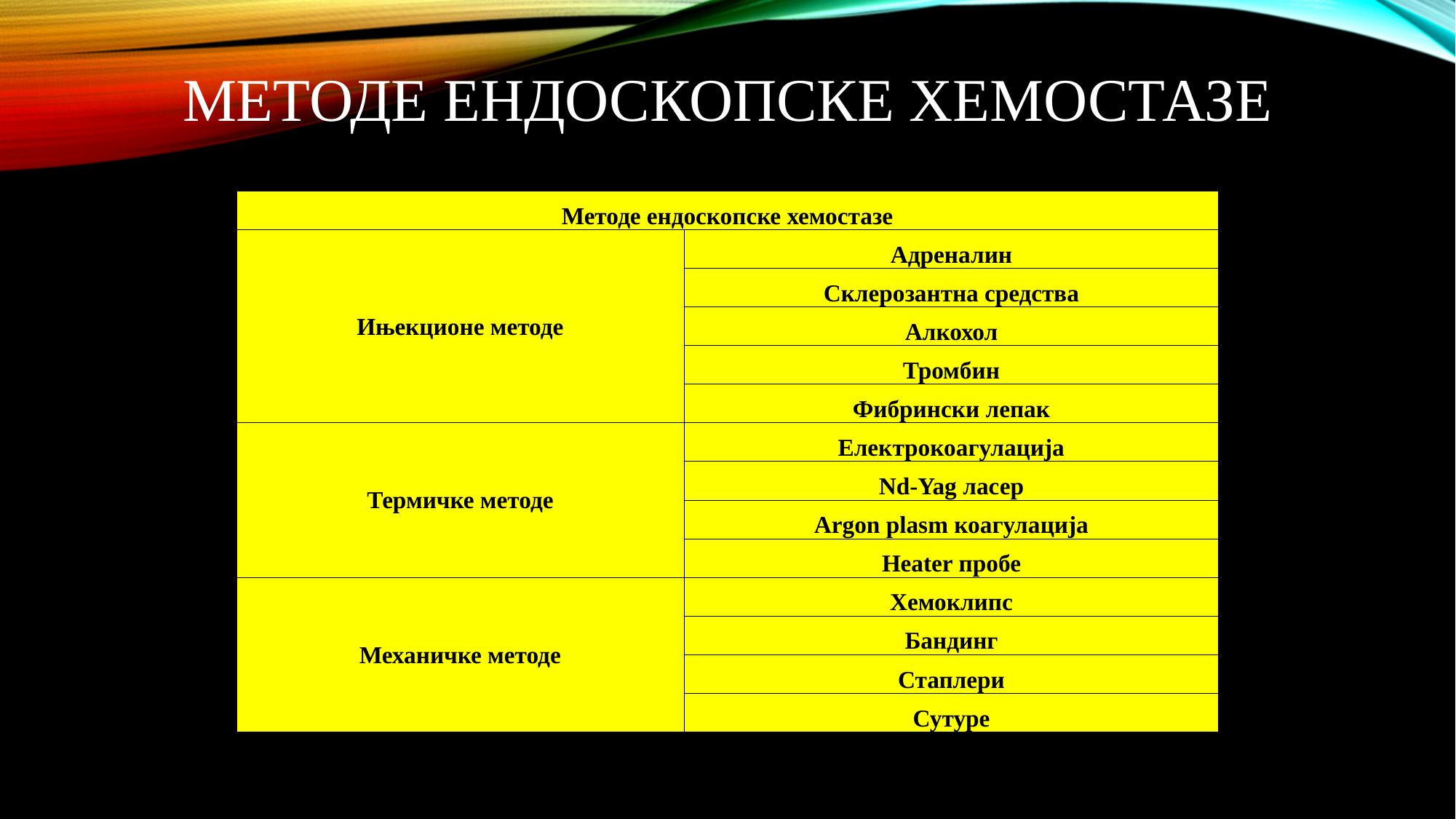

# Методе ендоскопске хемостазе
| Методе ендоскопске хемостазе |  |
| --- | --- |
| Ињекционе методе | Адреналин |
|  | Склерозантна средства |
|  | Алкохол |
|  | Тромбин |
|  | Фибрински лепак |
| Термичке методе | Електрокоагулација |
|  | Nd-Yag ласер |
|  | Argon plasm коагулација |
|  | Heater пробе |
| Механичке методе | Хемоклипс |
|  | Бандинг |
|  | Стаплери |
|  | Сутуре |